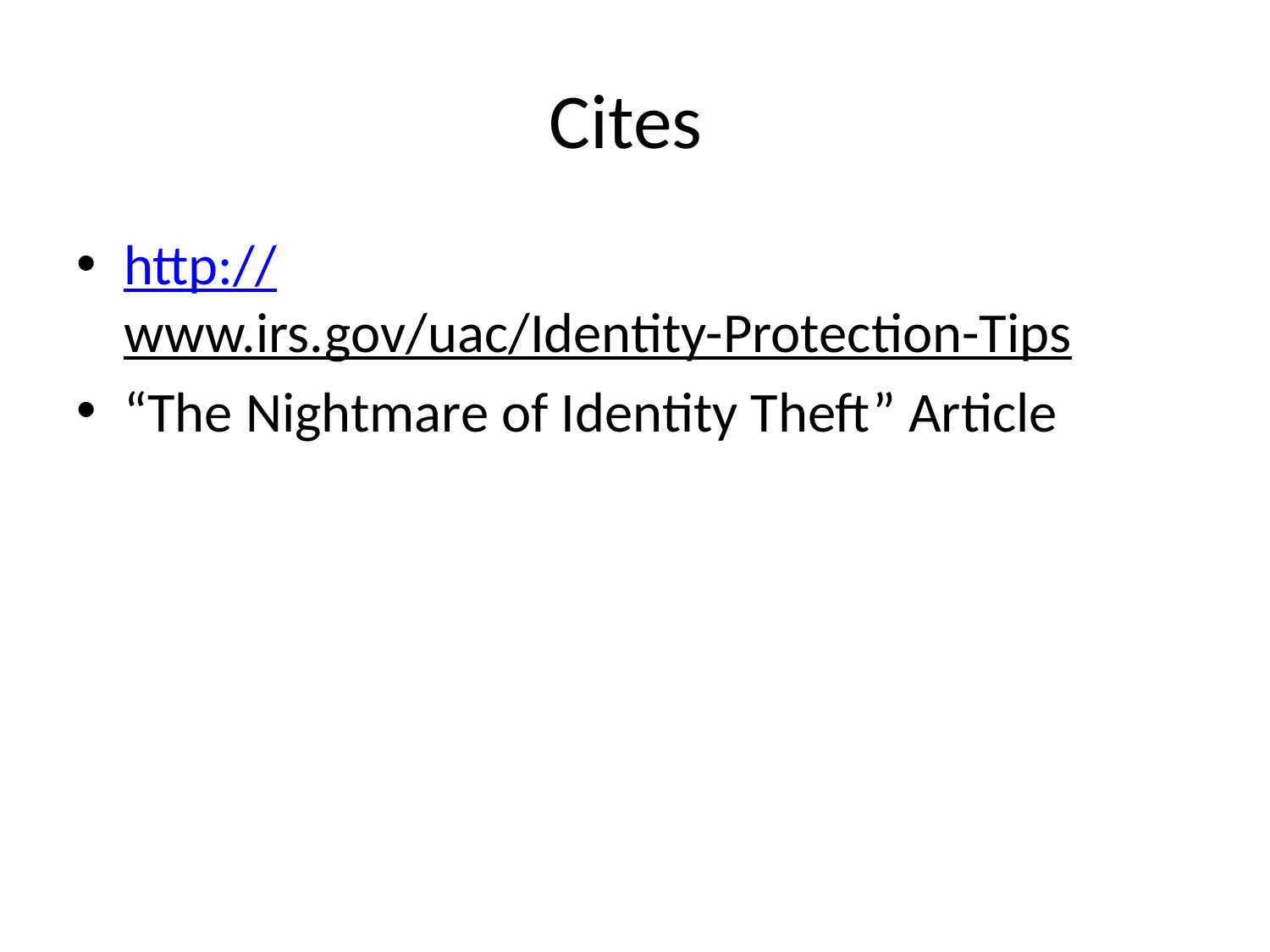

# Cites
http://www.irs.gov/uac/Identity-Protection-Tips
“The Nightmare of Identity Theft” Article